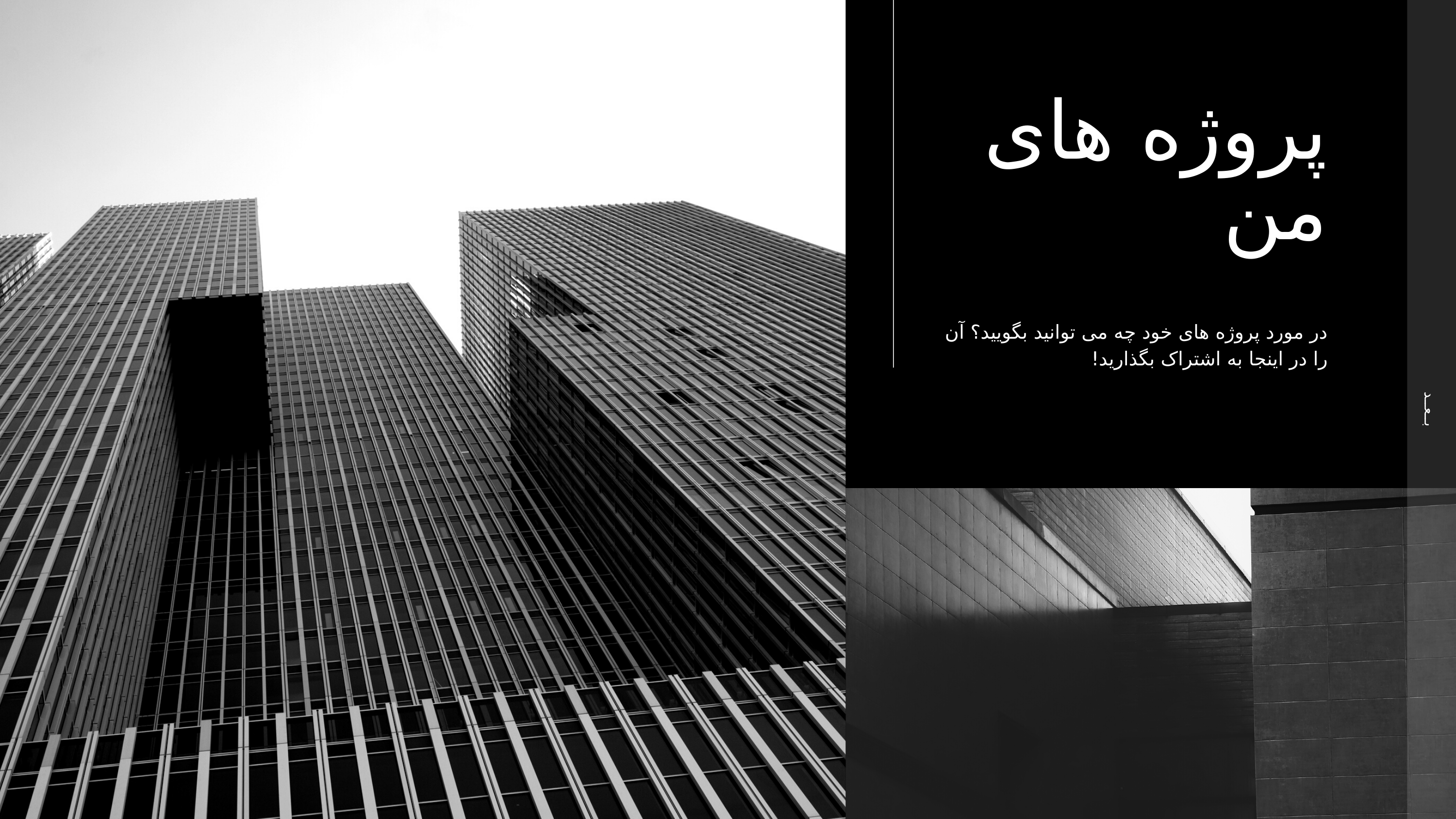

پروژه های من

در مورد پروژه های خود چه می توانید بگویید؟ آن را در اینجا به اشتراک بگذارید!
بعد